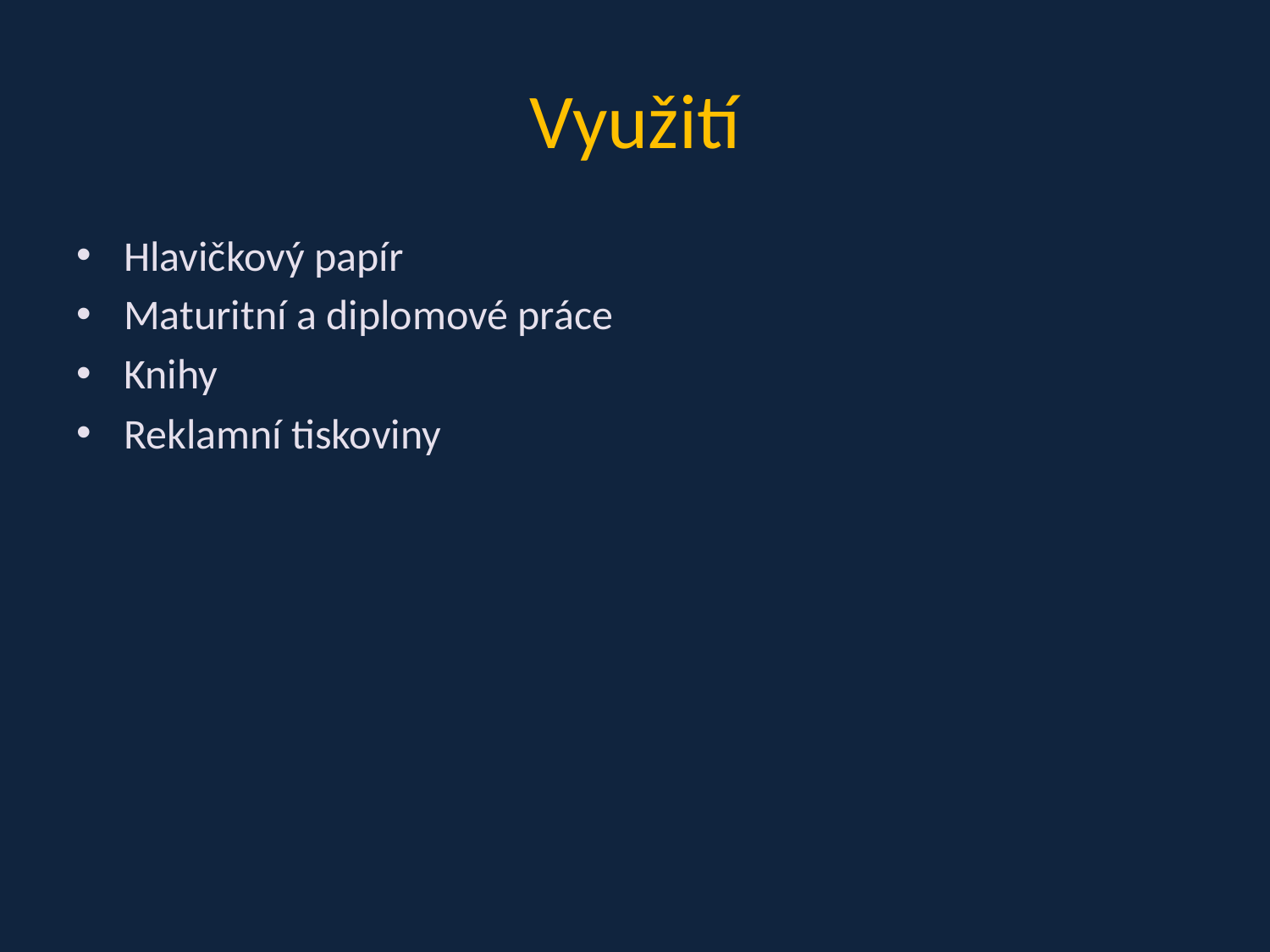

# Využití
Hlavičkový papír
Maturitní a diplomové práce
Knihy
Reklamní tiskoviny